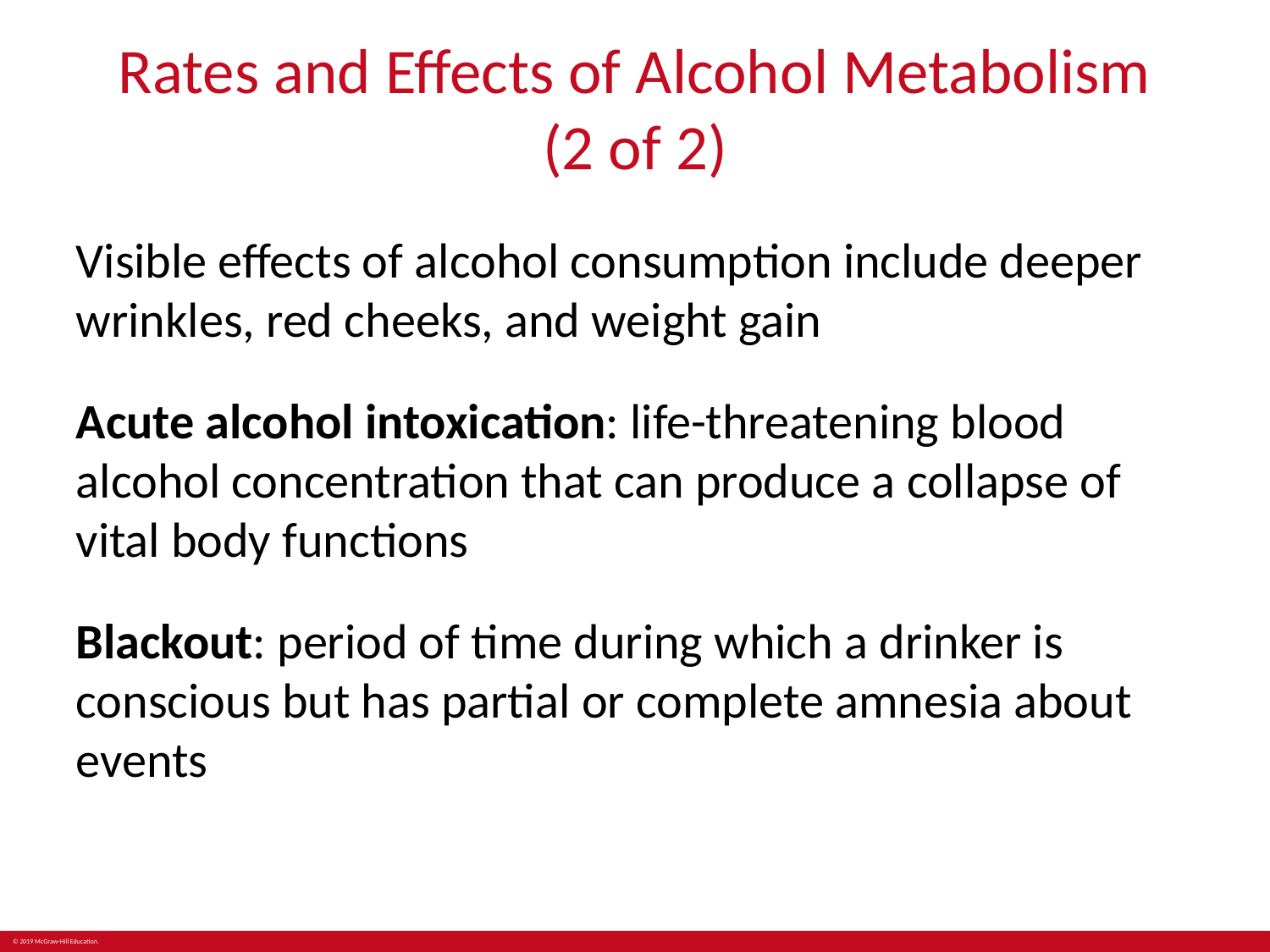

# Rates and Effects of Alcohol Metabolism (2 of 2)
Visible effects of alcohol consumption include deeper wrinkles, red cheeks, and weight gain
Acute alcohol intoxication: life-threatening blood alcohol concentration that can produce a collapse of vital body functions
Blackout: period of time during which a drinker is conscious but has partial or complete amnesia about events